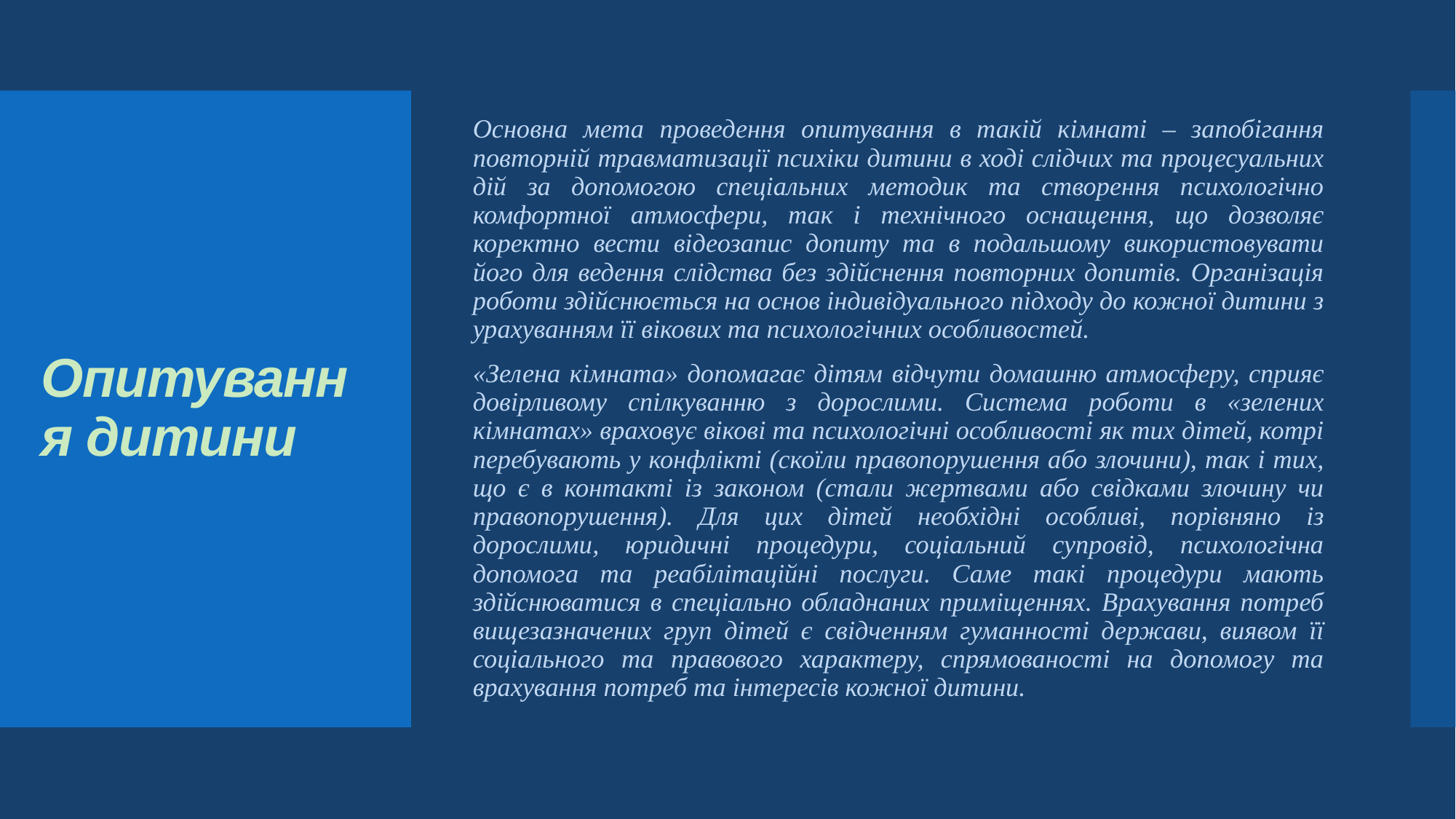

Основна мета проведення опитування в такій кімнаті – запобігання повторній травматизації психіки дитини в ході слідчих та процесуальних дій за допомогою спеціальних методик та створення психологічно комфортної атмосфери, так і технічного оснащення, що дозволяє коректно вести відеозапис допиту та в подальшому використовувати його для ведення слідства без здійснення повторних допитів. Організація роботи здійснюється на основ індивідуального підходу до кожної дитини з урахуванням її вікових та психологічних особливостей.
«Зелена кімната» допомагає дітям відчути домашню атмосферу, сприяє довірливому спілкуванню з дорослими. Система роботи в «зелених кімнатах» враховує вікові та психологічні особливості як тих дітей, котрі перебувають у конфлікті (скоїли правопорушення або злочини), так і тих, що є в контакті із законом (стали жертвами або свідками злочину чи правопорушення). Для цих дітей необхідні особливі, порівняно із дорослими, юридичні процедури, соціальний супровід, психологічна допомога та реабілітаційні послуги. Саме такі процедури мають здійснюватися в спеціально обладнаних приміщеннях. Врахування потреб вищезазначених груп дітей є свідченням гуманності держави, виявом її соціального та правового характеру, спрямованості на допомогу та врахування потреб та інтересів кожної дитини.
# Опитування дитини